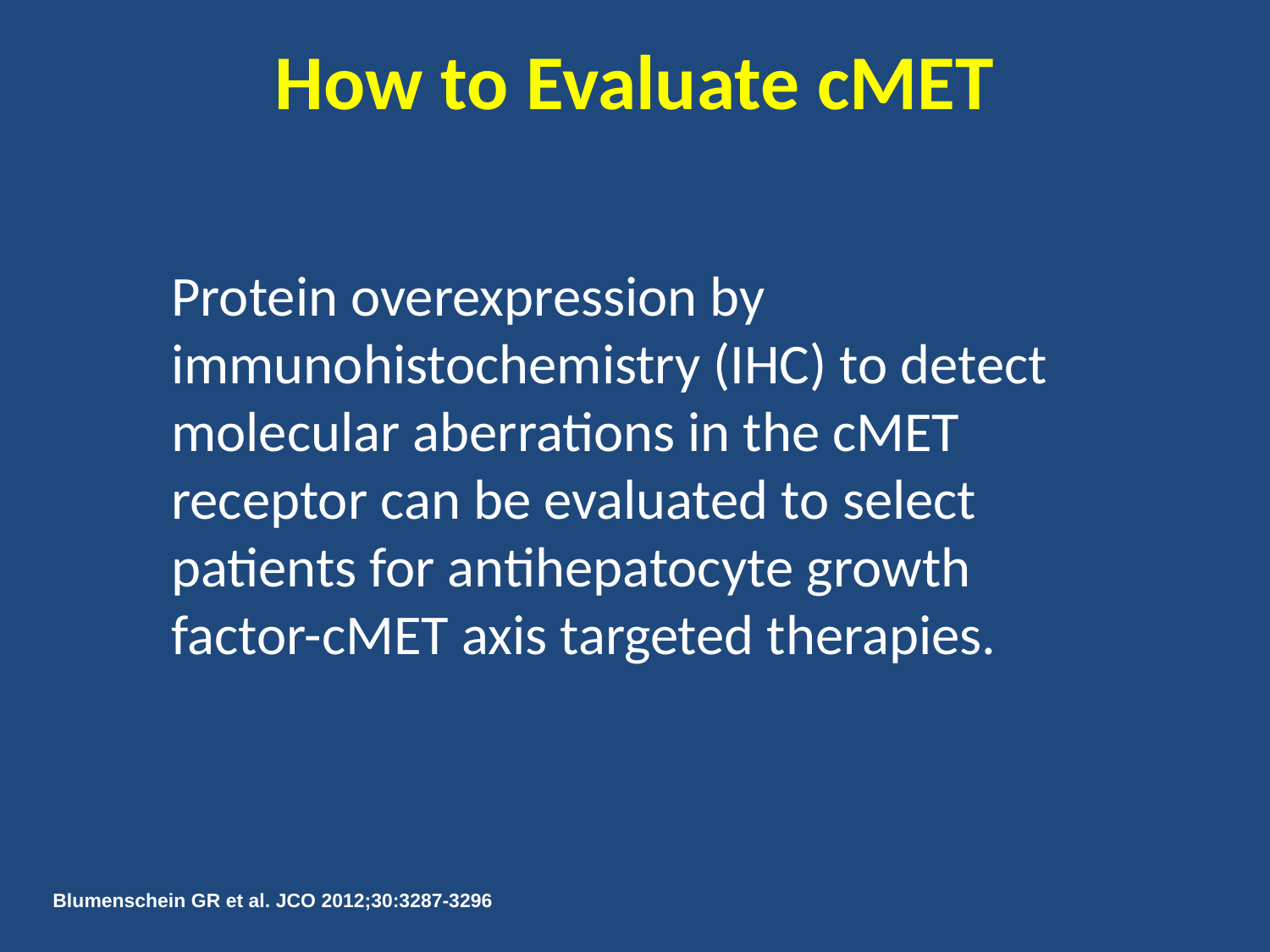

How to Evaluate cMET
Protein overexpression by immunohistochemistry (IHC) to detect molecular aberrations in the cMET receptor can be evaluated to select patients for antihepatocyte growth factor-cMET axis targeted therapies.
Blumenschein GR et al. JCO 2012;30:3287-3296